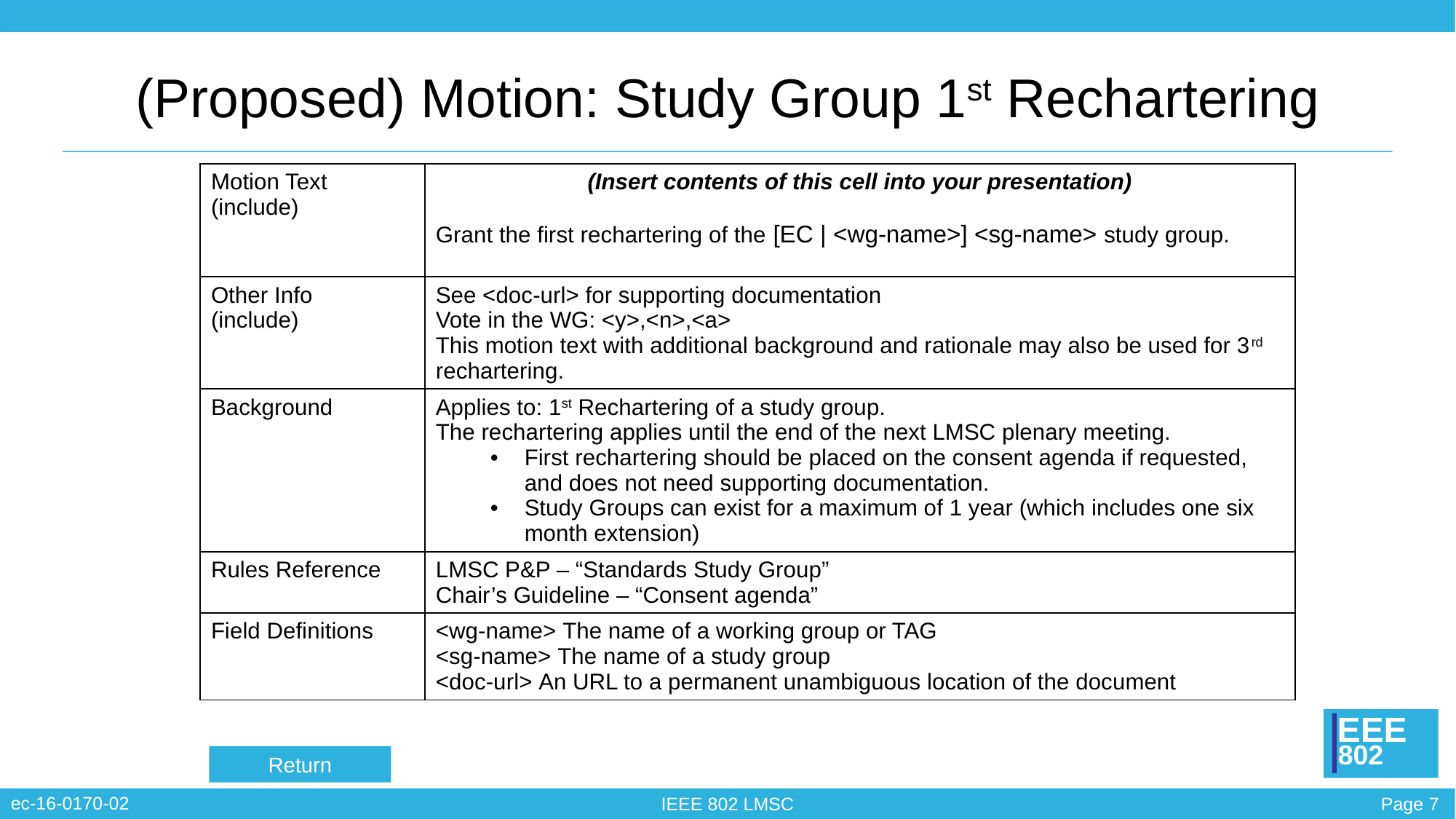

# (Proposed) Motion: Study Group 1st Rechartering
| Motion Text (include) | (Insert contents of this cell into your presentation) |
| --- | --- |
|  | Grant the first rechartering of the [EC | <wg-name>] <sg-name> study group. |
| Other Info (include) | See <doc-url> for supporting documentation Vote in the WG: <y>,<n>,<a> This motion text with additional background and rationale may also be used for 3rd rechartering. |
| Background | Applies to: 1st Rechartering of a study group. The rechartering applies until the end of the next LMSC plenary meeting. First rechartering should be placed on the consent agenda if requested, and does not need supporting documentation. Study Groups can exist for a maximum of 1 year (which includes one six month extension) |
| Rules Reference | LMSC P&P – “Standards Study Group” Chair’s Guideline – “Consent agenda” |
| Field Definitions | <wg-name> The name of a working group or TAG <sg-name> The name of a study group <doc-url> An URL to a permanent unambiguous location of the document |
Return